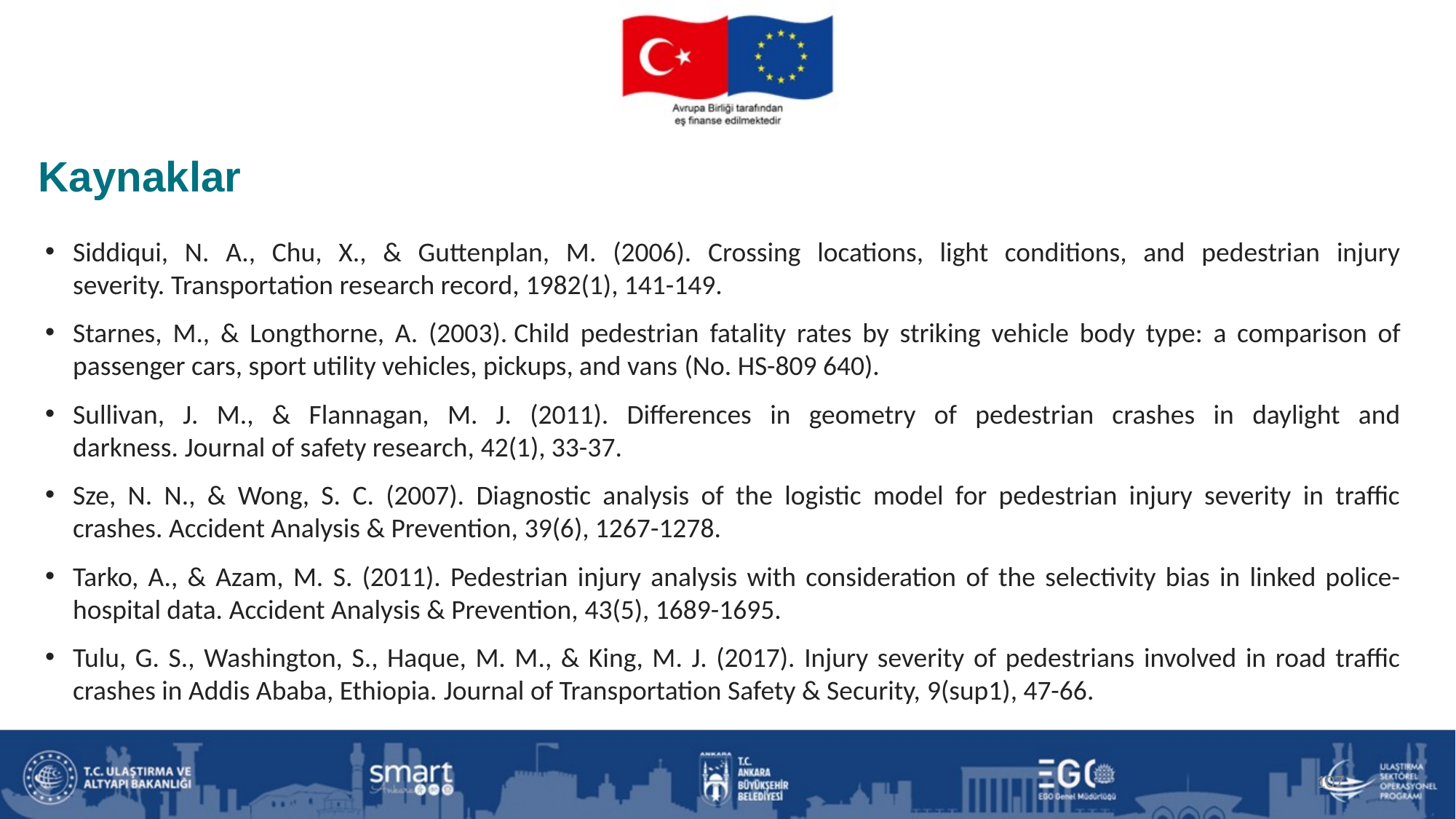

Kaynaklar

Siddiqui, N. A., Chu, X., & Guttenplan, M. (2006). Crossing locations, light conditions, and pedestrian injury severity. Transportation research record, 1982(1), 141-149.
Starnes, M., & Longthorne, A. (2003). Child pedestrian fatality rates by striking vehicle body type: a comparison of passenger cars, sport utility vehicles, pickups, and vans (No. HS-809 640).
Sullivan, J. M., & Flannagan, M. J. (2011). Differences in geometry of pedestrian crashes in daylight and darkness. Journal of safety research, 42(1), 33-37.
Sze, N. N., & Wong, S. C. (2007). Diagnostic analysis of the logistic model for pedestrian injury severity in traffic crashes. Accident Analysis & Prevention, 39(6), 1267-1278.
Tarko, A., & Azam, M. S. (2011). Pedestrian injury analysis with consideration of the selectivity bias in linked police-hospital data. Accident Analysis & Prevention, 43(5), 1689-1695.
Tulu, G. S., Washington, S., Haque, M. M., & King, M. J. (2017). Injury severity of pedestrians involved in road traffic crashes in Addis Ababa, Ethiopia. Journal of Transportation Safety & Security, 9(sup1), 47-66.

107